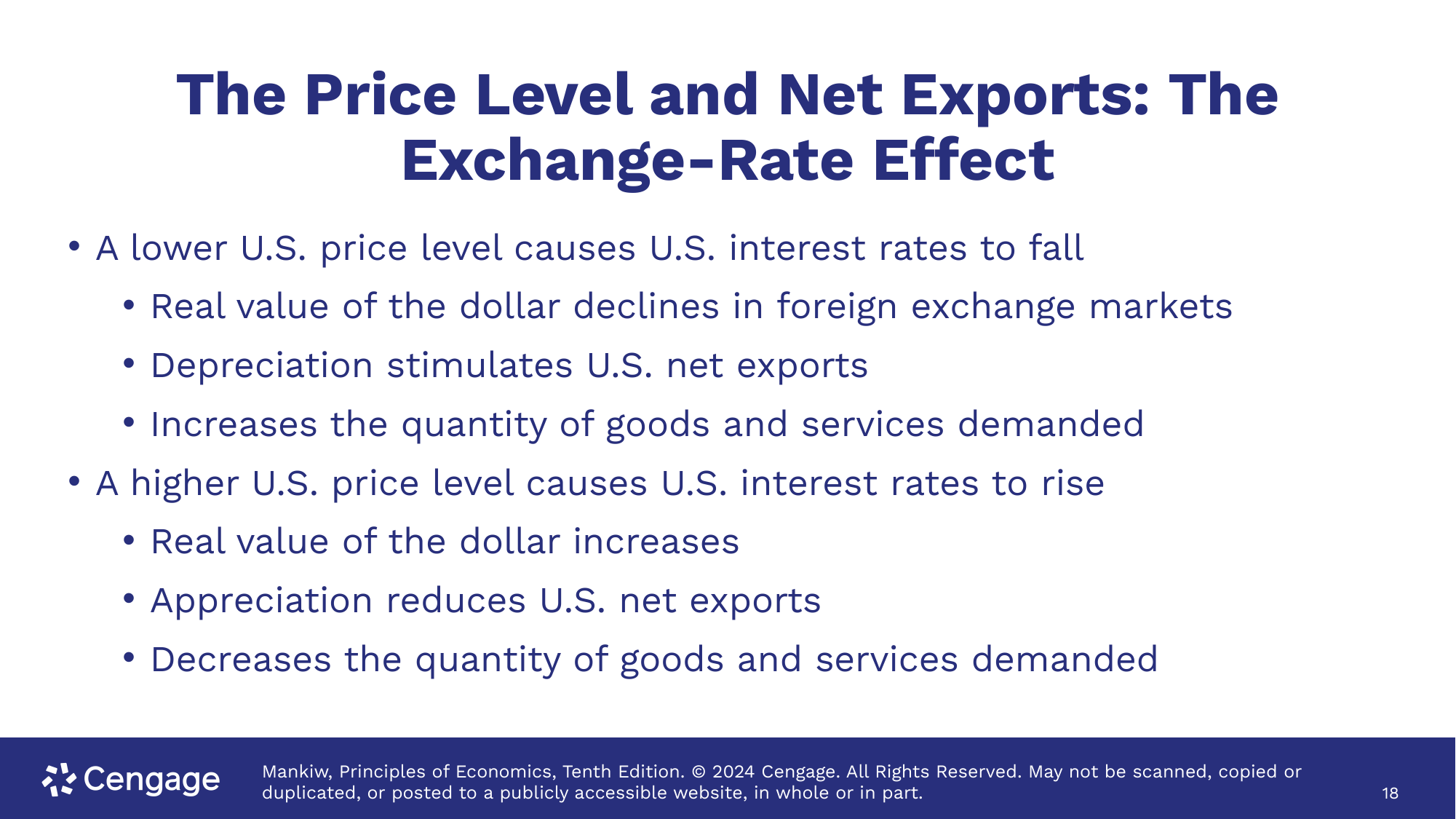

# The Price Level and Net Exports: The Exchange-Rate Effect
A lower U.S. price level causes U.S. interest rates to fall
Real value of the dollar declines in foreign exchange markets
Depreciation stimulates U.S. net exports
Increases the quantity of goods and services demanded
A higher U.S. price level causes U.S. interest rates to rise
Real value of the dollar increases
Appreciation reduces U.S. net exports
Decreases the quantity of goods and services demanded